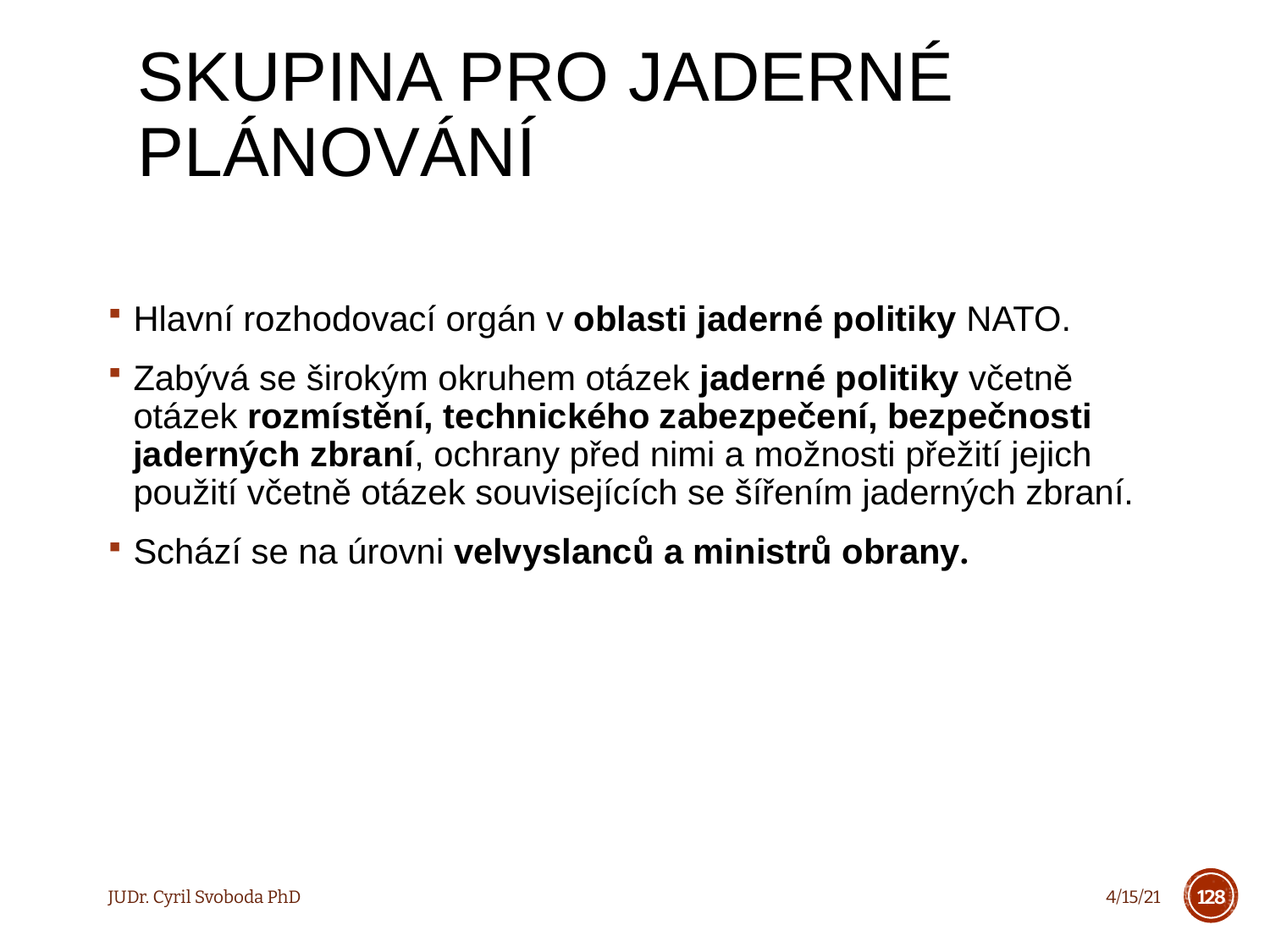

# Skupina pro jaderné plánování
Hlavní rozhodovací orgán v oblasti jaderné politiky NATO.
Zabývá se širokým okruhem otázek jaderné politiky včetně otázek rozmístění, technického zabezpečení, bezpečnosti jaderných zbraní, ochrany před nimi a možnosti přežití jejich použití včetně otázek souvisejících se šířením jaderných zbraní.
Schází se na úrovni velvyslanců a ministrů obrany.
JUDr. Cyril Svoboda PhD
4/15/21
128